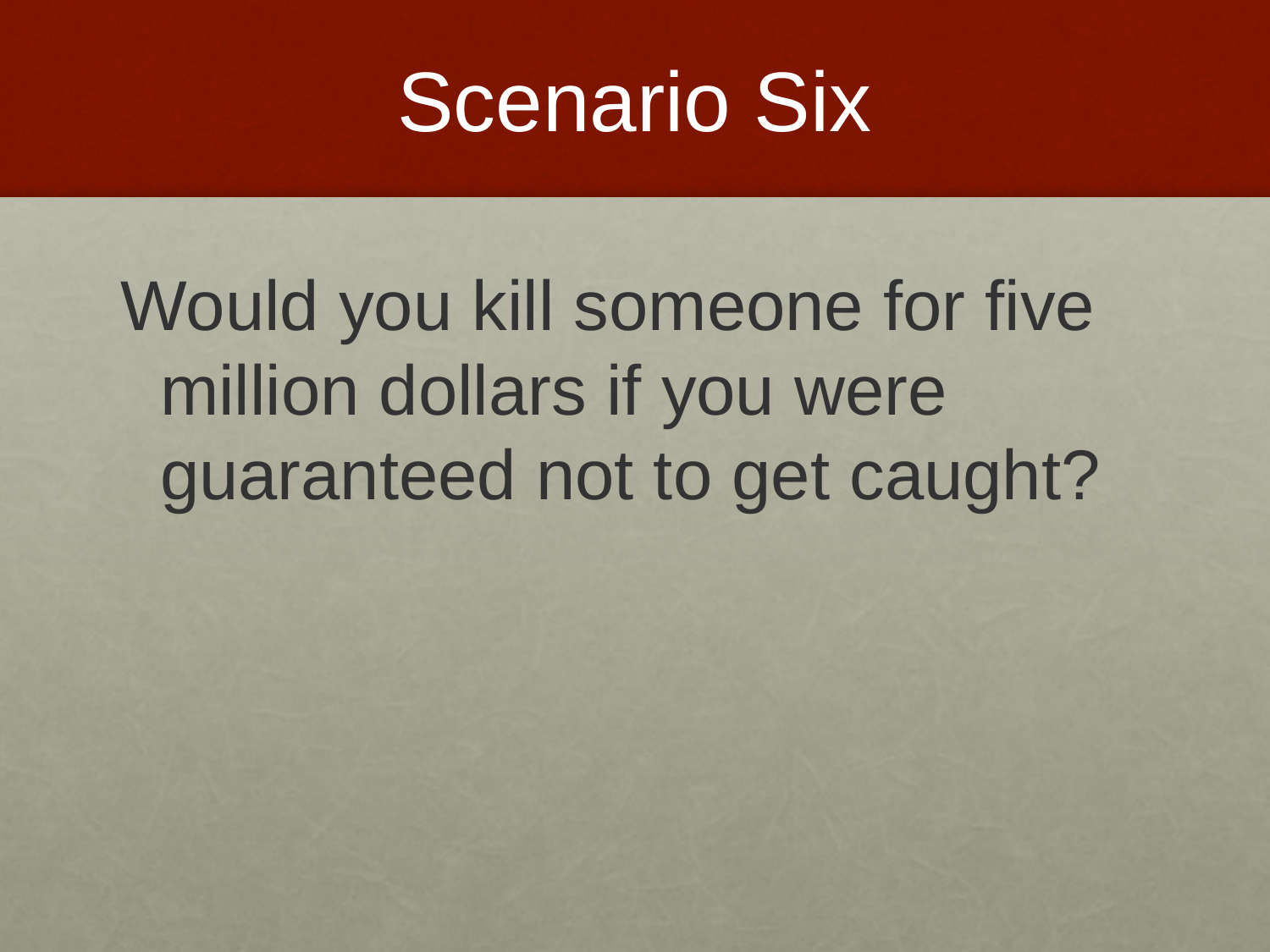

# Scenario Six
Would you kill someone for five million dollars if you were guaranteed not to get caught?